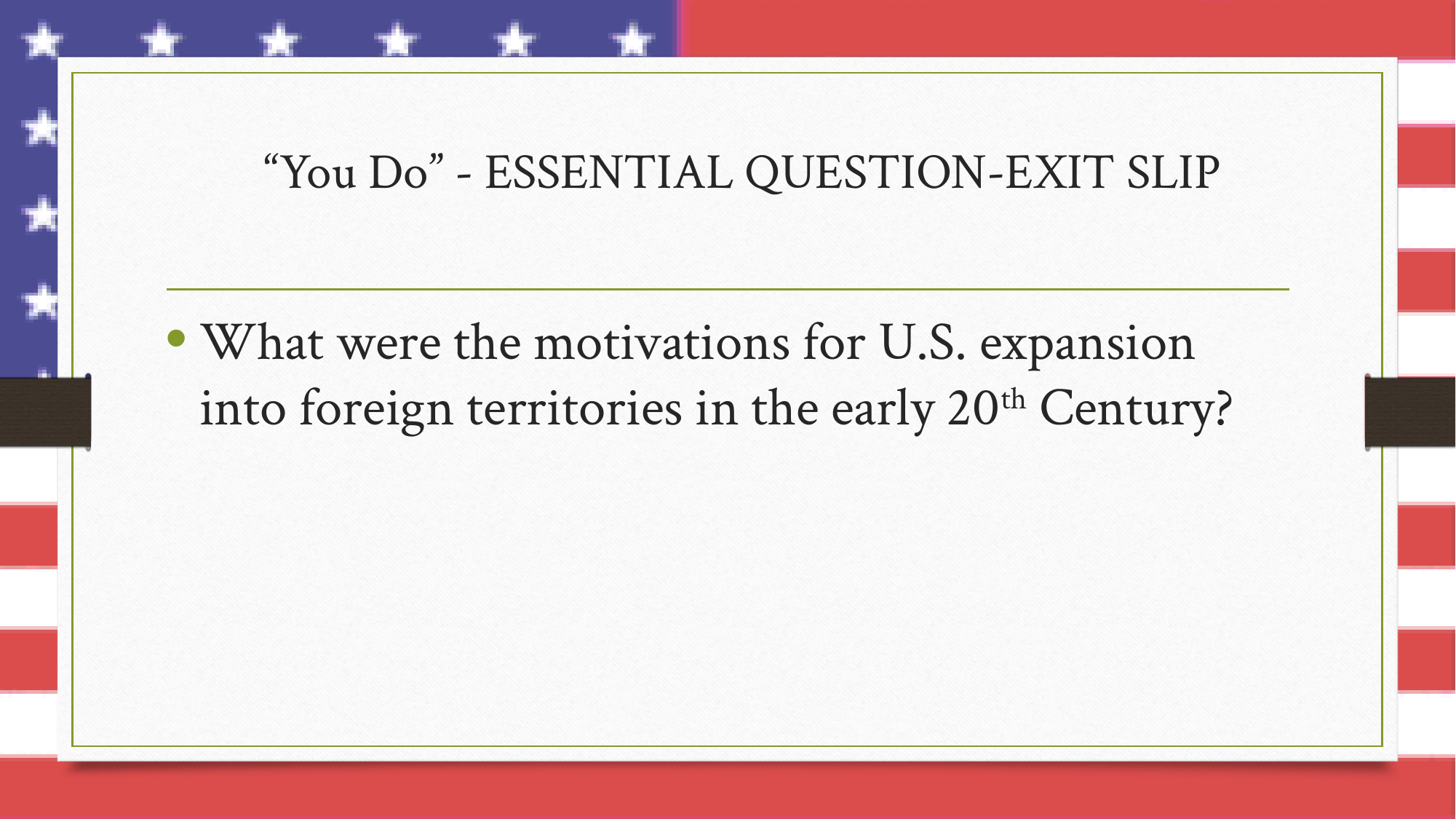

# “You Do” - ESSENTIAL QUESTION-EXIT SLIP
What were the motivations for U.S. expansion into foreign territories in the early 20th Century?